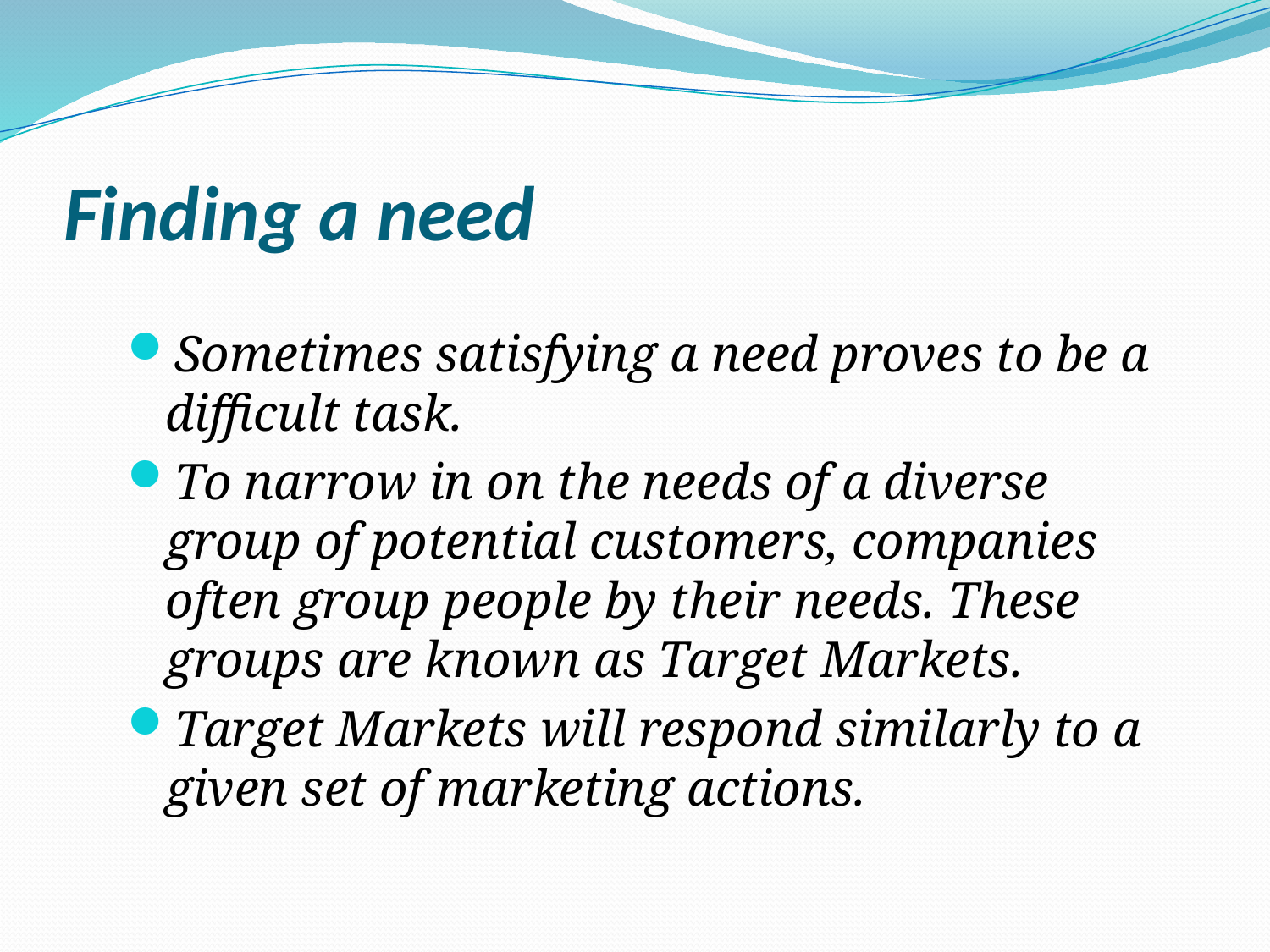

# Finding a need
Sometimes satisfying a need proves to be a difficult task.
To narrow in on the needs of a diverse group of potential customers, companies often group people by their needs. These groups are known as Target Markets.
Target Markets will respond similarly to a given set of marketing actions.